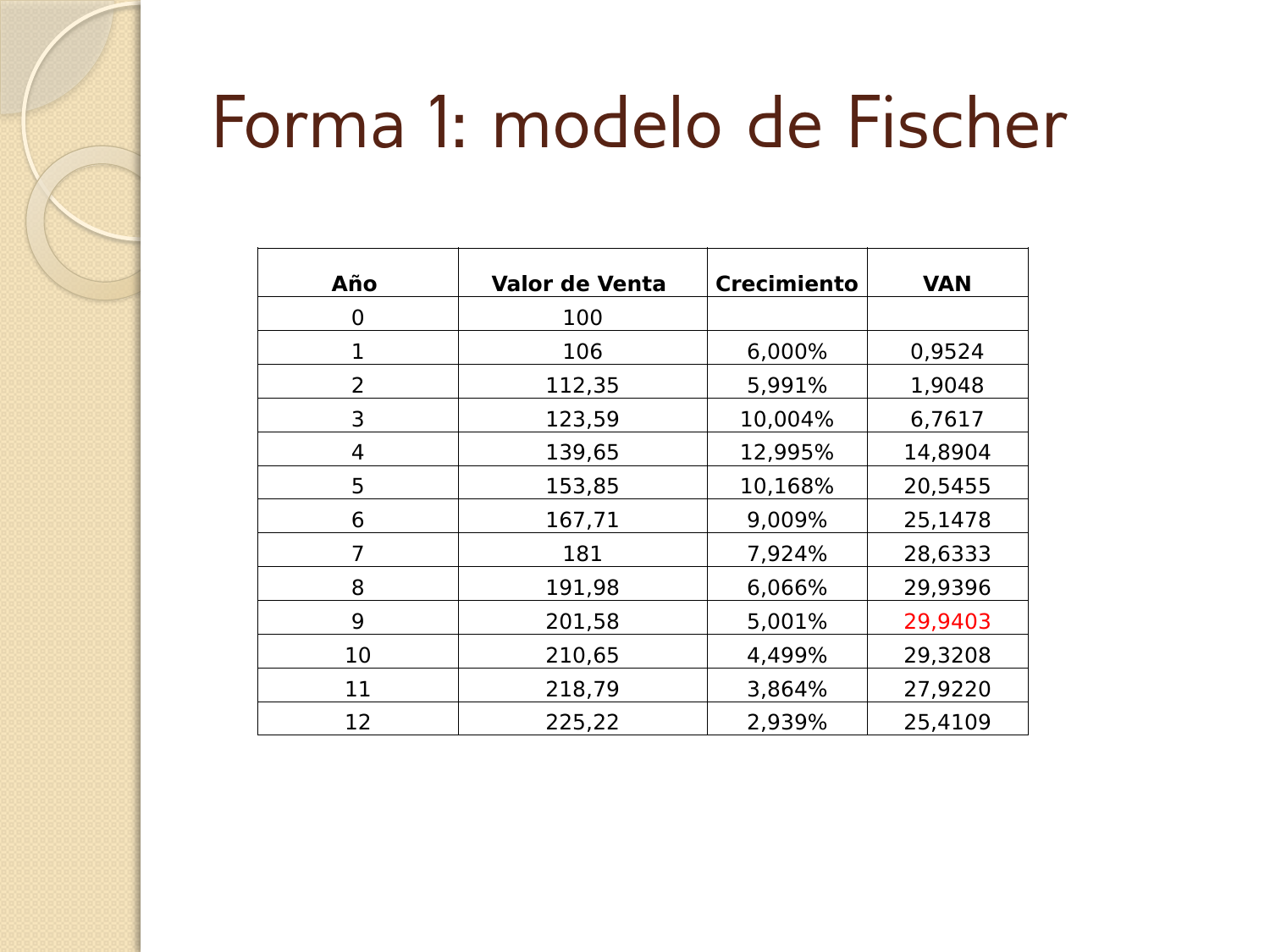

# Forma 1: modelo de Fischer
| Año | Valor de Venta | Crecimiento | VAN |
| --- | --- | --- | --- |
| 0 | 100 |  |  |
| 1 | 106 | 6,000% | 0,9524 |
| 2 | 112,35 | 5,991% | 1,9048 |
| 3 | 123,59 | 10,004% | 6,7617 |
| 4 | 139,65 | 12,995% | 14,8904 |
| 5 | 153,85 | 10,168% | 20,5455 |
| 6 | 167,71 | 9,009% | 25,1478 |
| 7 | 181 | 7,924% | 28,6333 |
| 8 | 191,98 | 6,066% | 29,9396 |
| 9 | 201,58 | 5,001% | 29,9403 |
| 10 | 210,65 | 4,499% | 29,3208 |
| 11 | 218,79 | 3,864% | 27,9220 |
| 12 | 225,22 | 2,939% | 25,4109 |